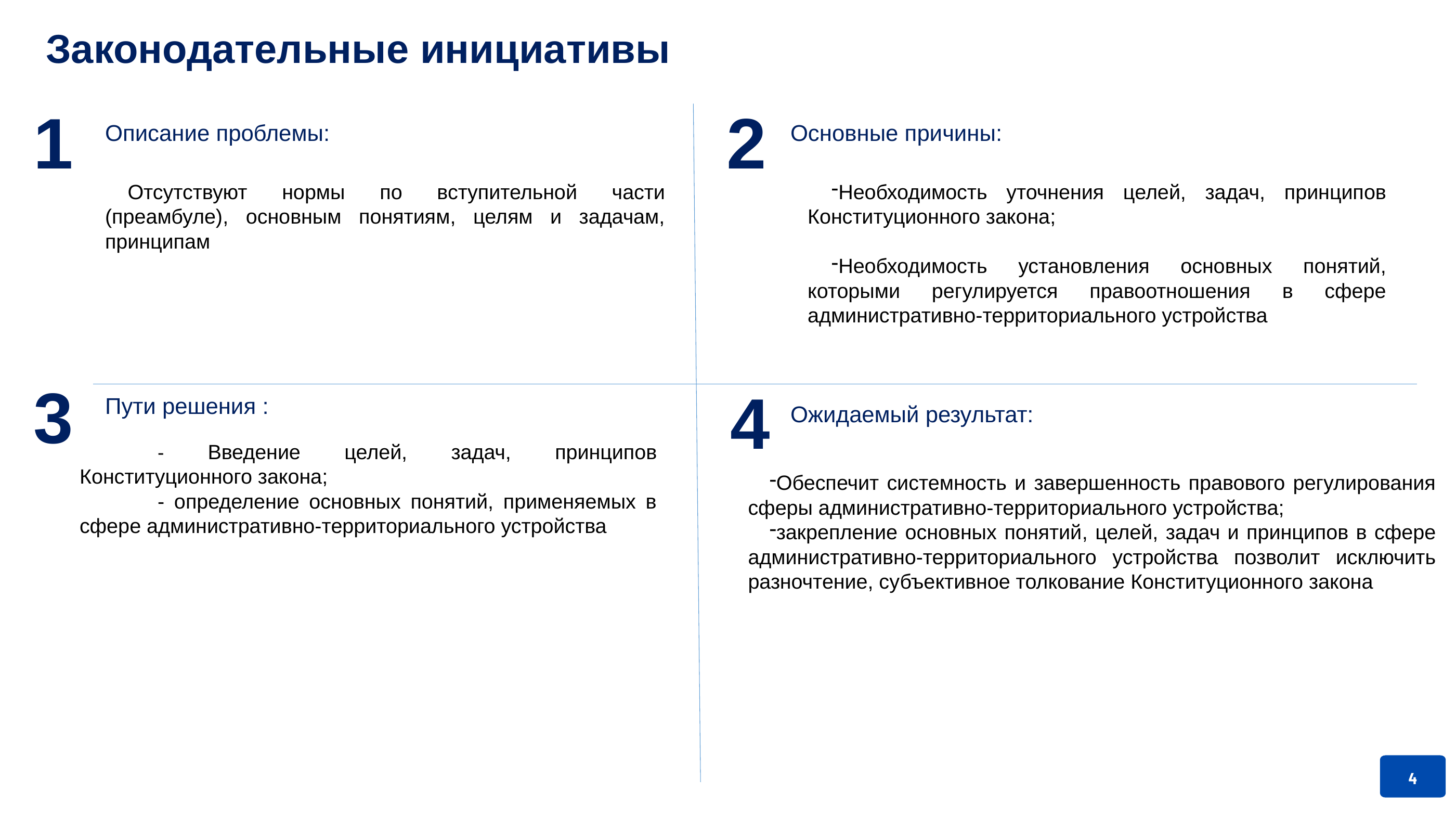

Законодательные инициативы
1
2
Описание проблемы:
Основные причины:
Отсутствуют нормы по вступительной части (преамбуле), основным понятиям, целям и задачам, принципам
Необходимость уточнения целей, задач, принципов Конституционного закона;

Необходимость установления основных понятий, которыми регулируется правоотношения в сфере административно-территориального устройства

3
4
Пути решения :
Ожидаемый результат:
	- Введение целей, задач, принципов Конституционного закона;
	- определение основных понятий, применяемых в сфере административно-территориального устройства

Обеспечит системность и завершенность правового регулирования сферы административно-территориального устройства;
закрепление основных понятий, целей, задач и принципов в сфере административно-территориального устройства позволит исключить разночтение, субъективное толкование Конституционного закона

4